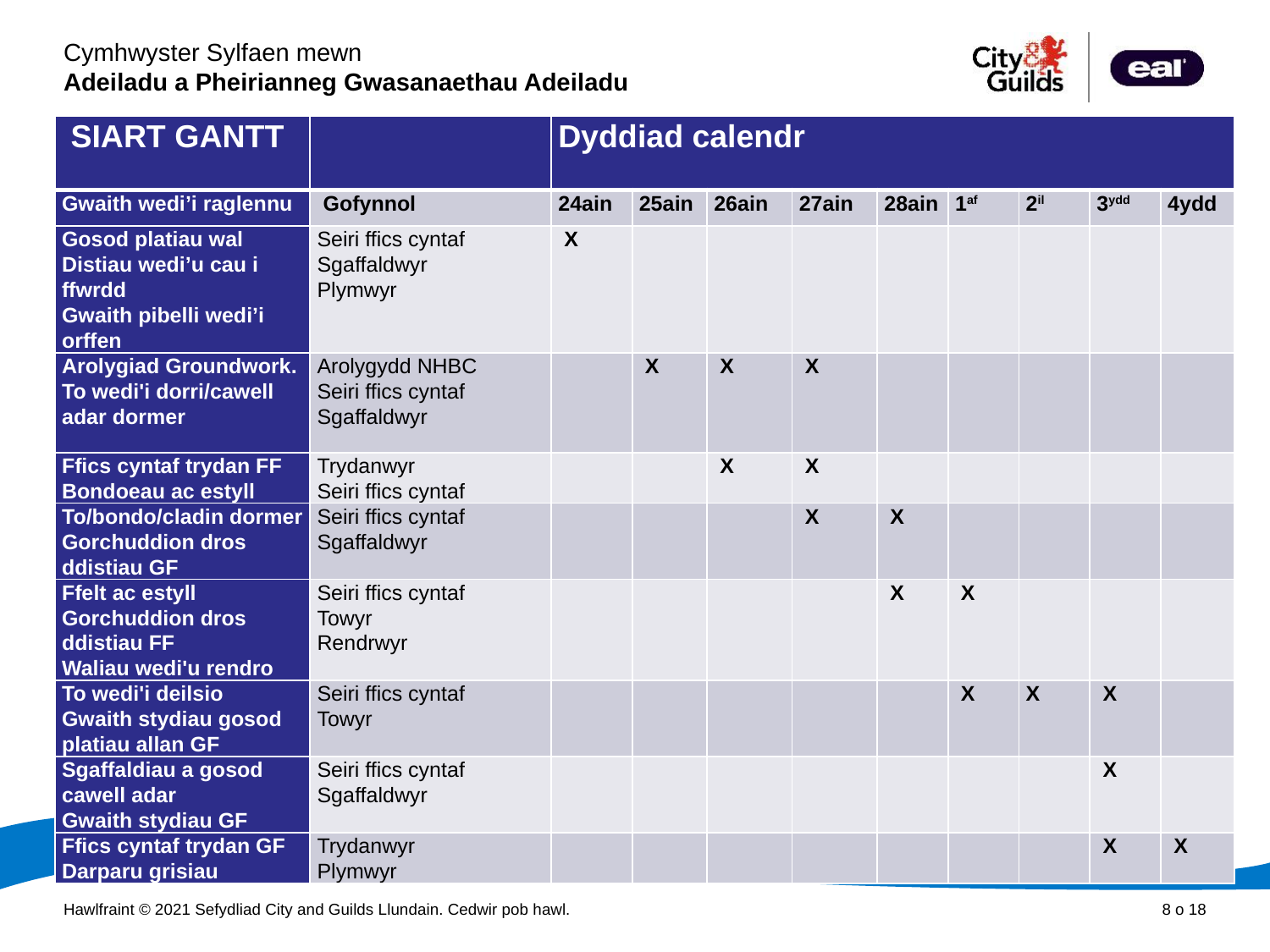

| SIART GANTT |  | Dyddiad calendr |  |  |  |  |  |  |  |  |
| --- | --- | --- | --- | --- | --- | --- | --- | --- | --- | --- |
| Gwaith wedi’i raglennu | Gofynnol | 24ain | 25ain | 26ain | 27ain | 28ain | 1af | 2il | 3ydd | 4ydd |
| Gosod platiau wal Distiau wedi’u cau i ffwrdd Gwaith pibelli wedi’i orffen | Seiri ffics cyntaf Sgaffaldwyr Plymwyr | X |  |  |  |  |  |  |  |  |
| Arolygiad Groundwork. To wedi'i dorri/cawell adar dormer | Arolygydd NHBC Seiri ffics cyntaf Sgaffaldwyr |  | X | X | X |  |  |  |  |  |
| Ffics cyntaf trydan FF Bondoeau ac estyll | Trydanwyr Seiri ffics cyntaf |  |  | X | X |  |  |  |  |  |
| To/bondo/cladin dormer Gorchuddion dros ddistiau GF | Seiri ffics cyntaf Sgaffaldwyr |  |  |  | X | X |  |  |  |  |
| Ffelt ac estyll Gorchuddion dros ddistiau FF Waliau wedi'u rendro | Seiri ffics cyntaf Towyr Rendrwyr |  |  |  |  | X | X |  |  |  |
| To wedi'i deilsio Gwaith stydiau gosod platiau allan GF | Seiri ffics cyntaf Towyr |  |  |  |  |  | X | X | X |  |
| Sgaffaldiau a gosod cawell adar Gwaith stydiau GF | Seiri ffics cyntaf Sgaffaldwyr |  |  |  |  |  |  |  | X |  |
| Ffics cyntaf trydan GF Darparu grisiau | Trydanwyr Plymwyr |  |  |  |  |  |  |  | X | X |